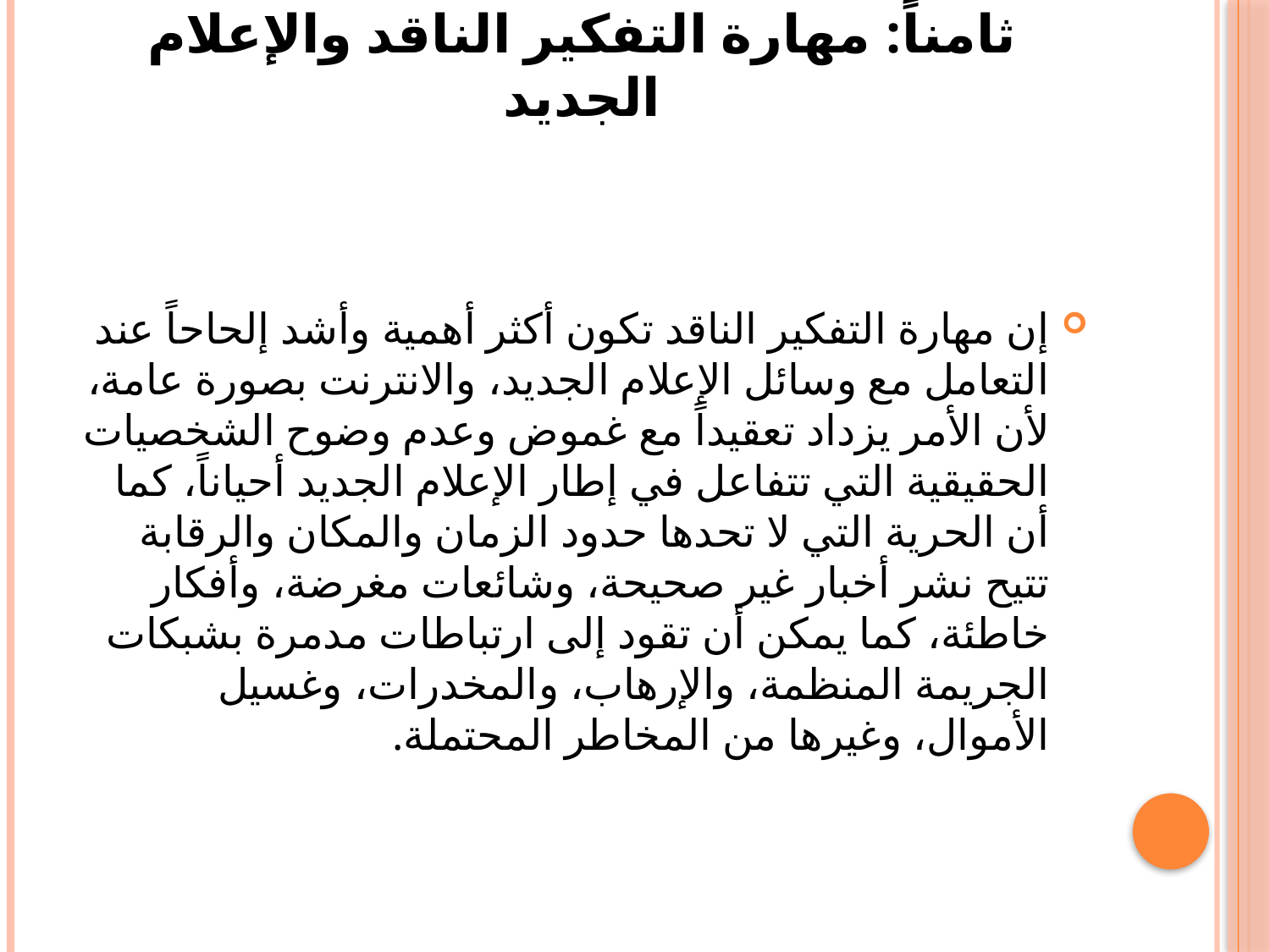

# ثامناً: مهارة التفكير الناقد والإعلام الجديد
إن مهارة التفكير الناقد تكون أكثر أهمية وأشد إلحاحاً عند التعامل مع وسائل الإعلام الجديد، والانترنت بصورة عامة، لأن الأمر يزداد تعقيداً مع غموض وعدم وضوح الشخصيات الحقيقية التي تتفاعل في إطار الإعلام الجديد أحياناً، كما أن الحرية التي لا تحدها حدود الزمان والمكان والرقابة تتيح نشر أخبار غير صحيحة، وشائعات مغرضة، وأفكار خاطئة، كما يمكن أن تقود إلى ارتباطات مدمرة بشبكات الجريمة المنظمة، والإرهاب، والمخدرات، وغسيل الأموال، وغيرها من المخاطر المحتملة.